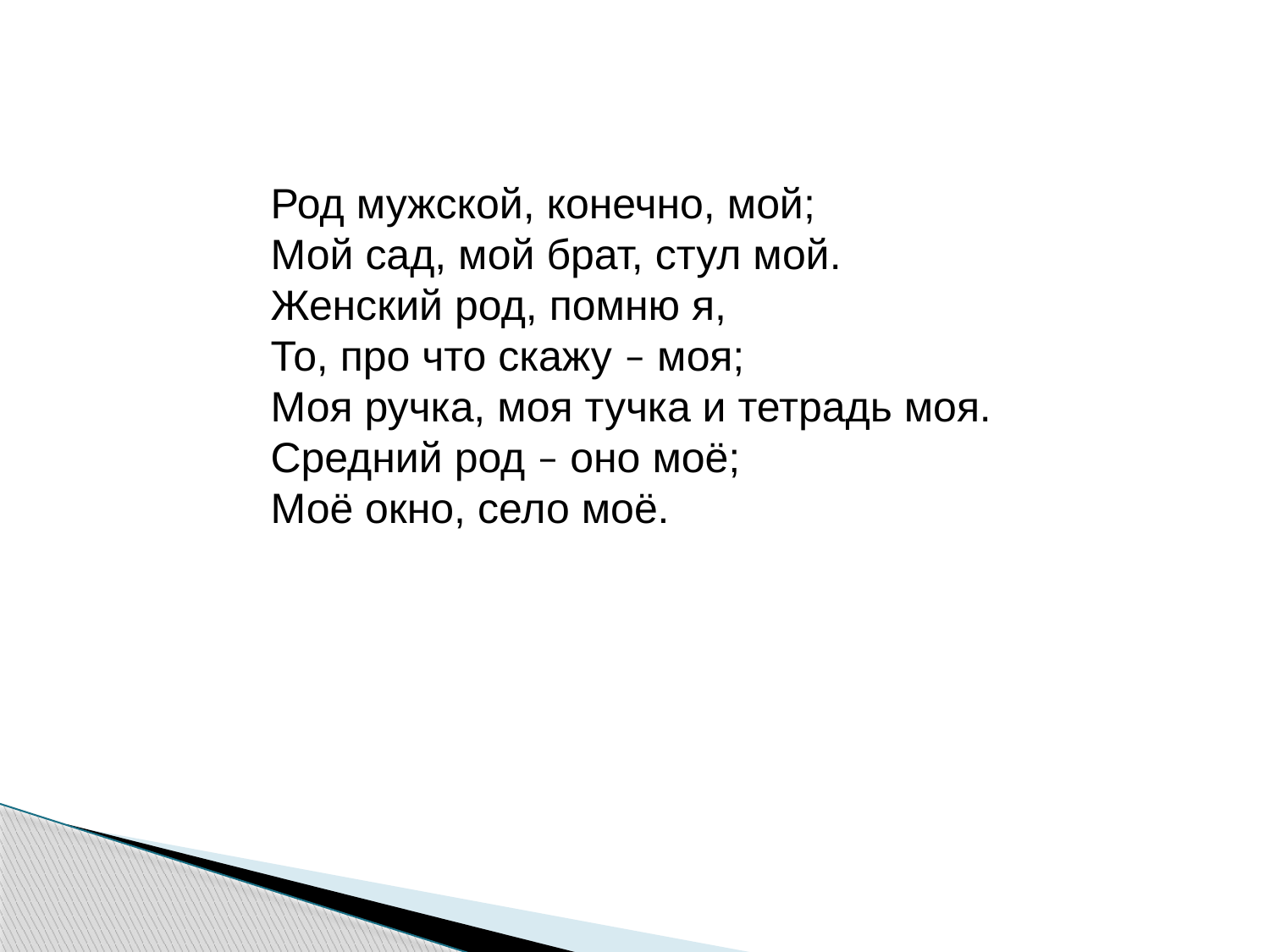

Род мужской, конечно, мой;
Мой сад, мой брат, стул мой.
Женский род, помню я, 
То, про что скажу – моя;
Моя ручка, моя тучка и тетрадь моя.
Средний род – оно моё; 
Моё окно, село моё.